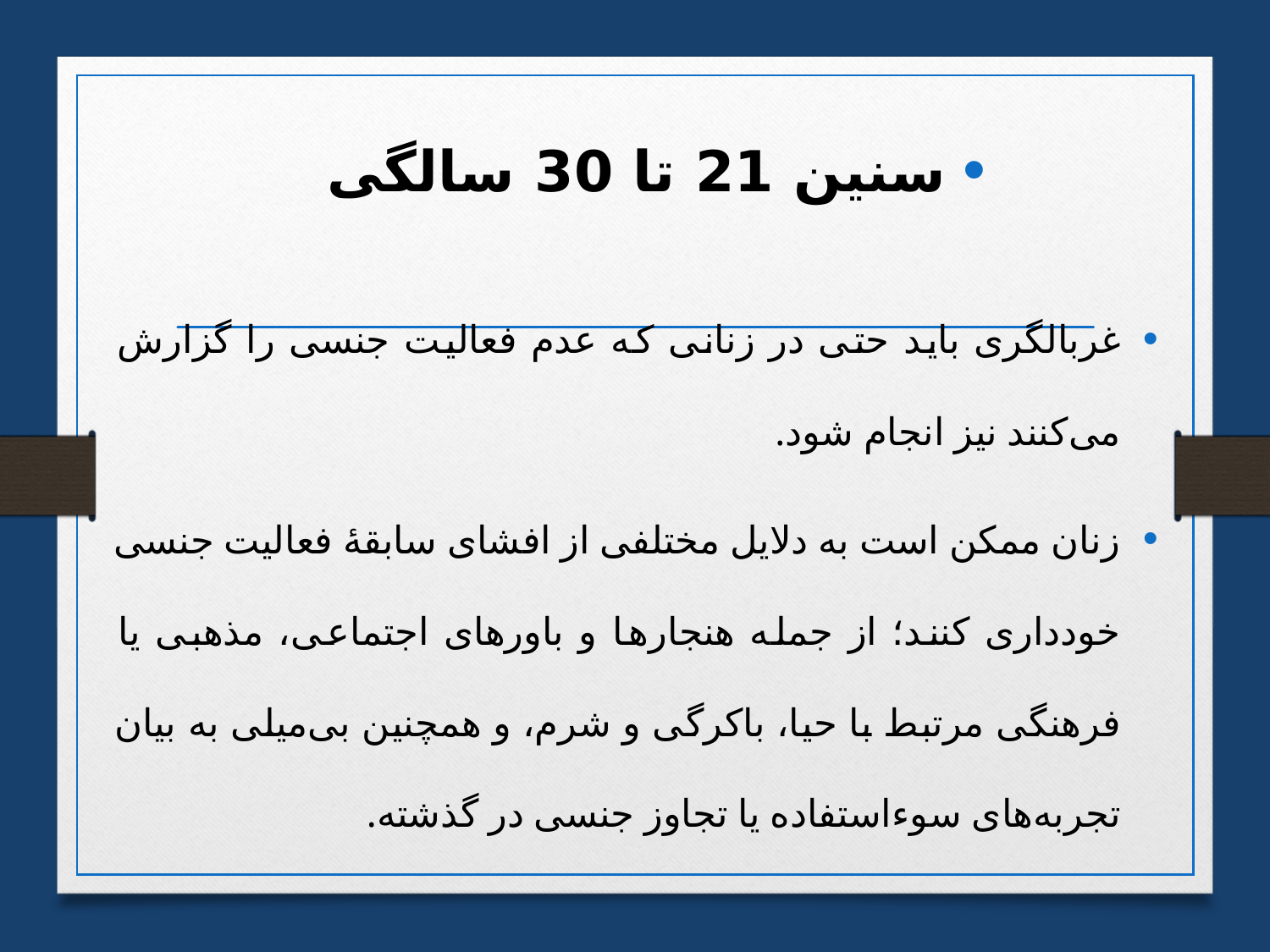

سنین 21 تا 30 سالگی
غربالگری باید حتی در زنانی که عدم فعالیت جنسی را گزارش می‌کنند نیز انجام شود.
زنان ممکن است به دلایل مختلفی از افشای سابقهٔ فعالیت جنسی خودداری کنند؛ از جمله هنجارها و باورهای اجتماعی، مذهبی یا فرهنگی مرتبط با حیا، باکرگی و شرم، و همچنین بی‌میلی به بیان تجربه‌های سوء‌استفاده یا تجاوز جنسی در گذشته.